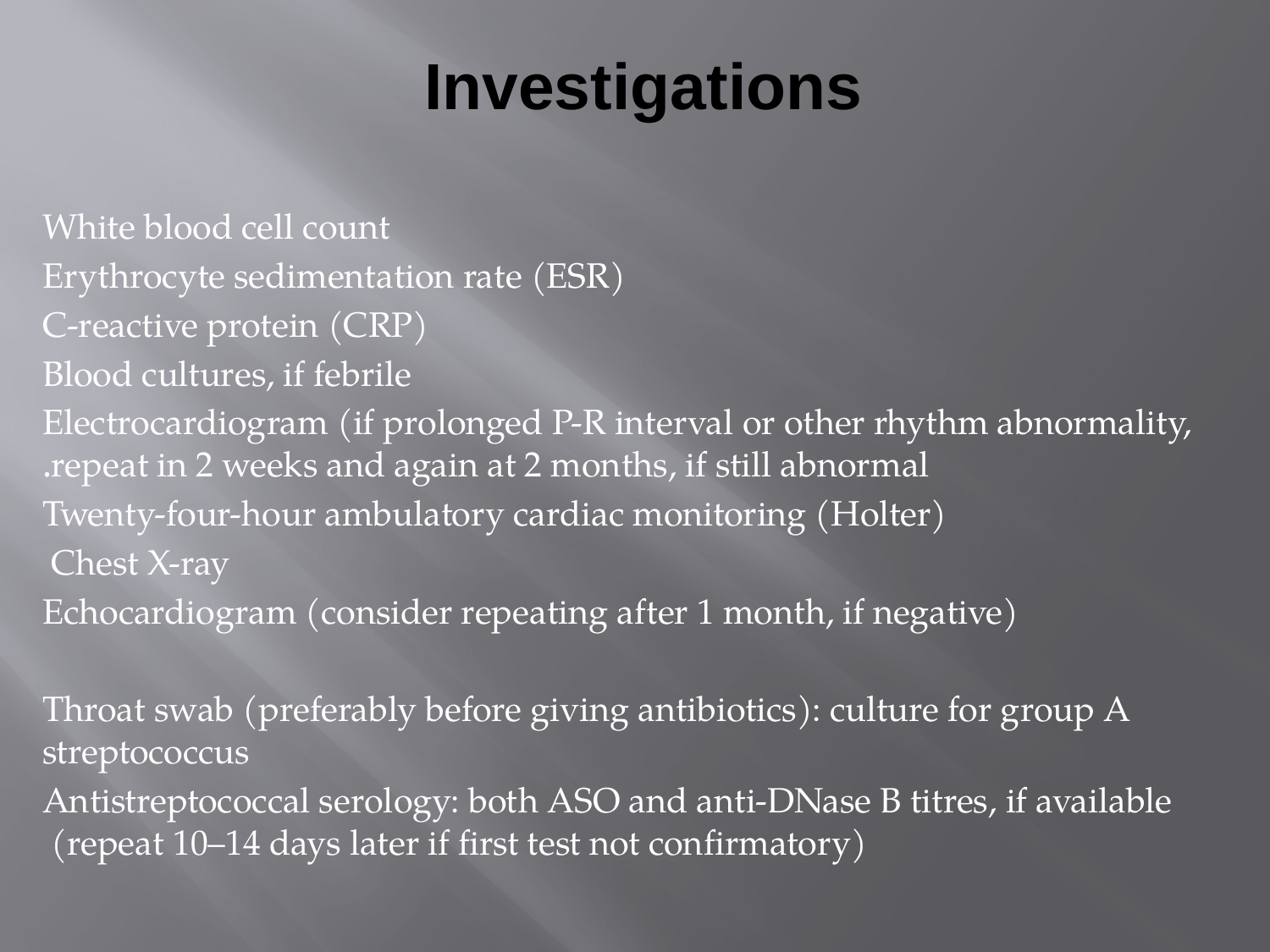

# Investigations

White blood cell count
Erythrocyte sedimentation rate (ESR)
C-reactive protein (CRP)
Blood cultures, if febrile
Electrocardiogram (if prolonged P-R interval or other rhythm abnormality, repeat in 2 weeks and again at 2 months, if still abnormal.
Twenty-four-hour ambulatory cardiac monitoring (Holter)
Chest X-ray
Echocardiogram (consider repeating after 1 month, if negative)

Throat swab (preferably before giving antibiotics): culture for group A streptococcus
Antistreptococcal serology: both ASO and anti-DNase B titres, if available (repeat 10–14 days later if first test not confirmatory)